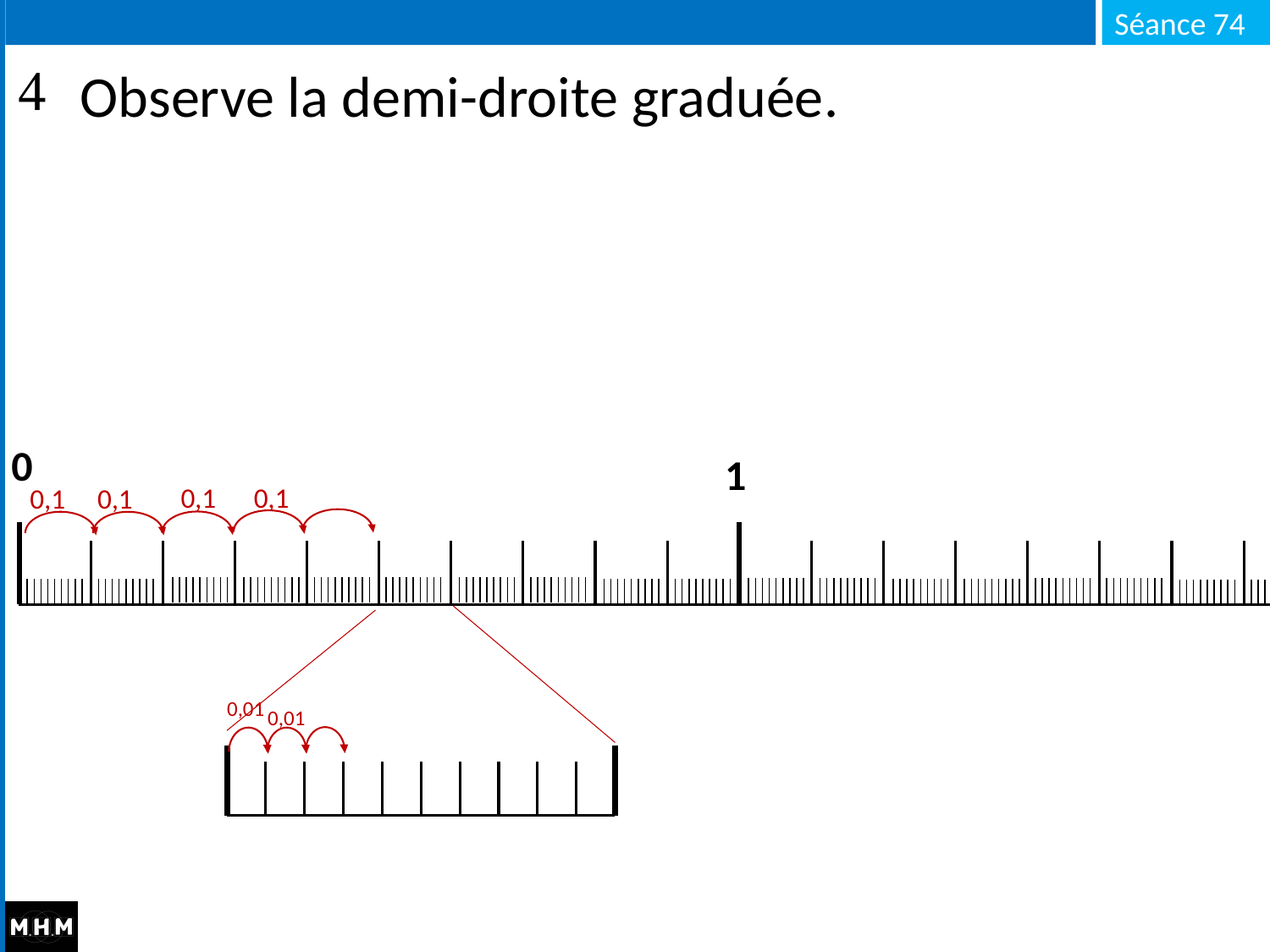

# Observe la demi-droite graduée.
0
1
0,1
0,1
0,1
0,1

0,01
0,01